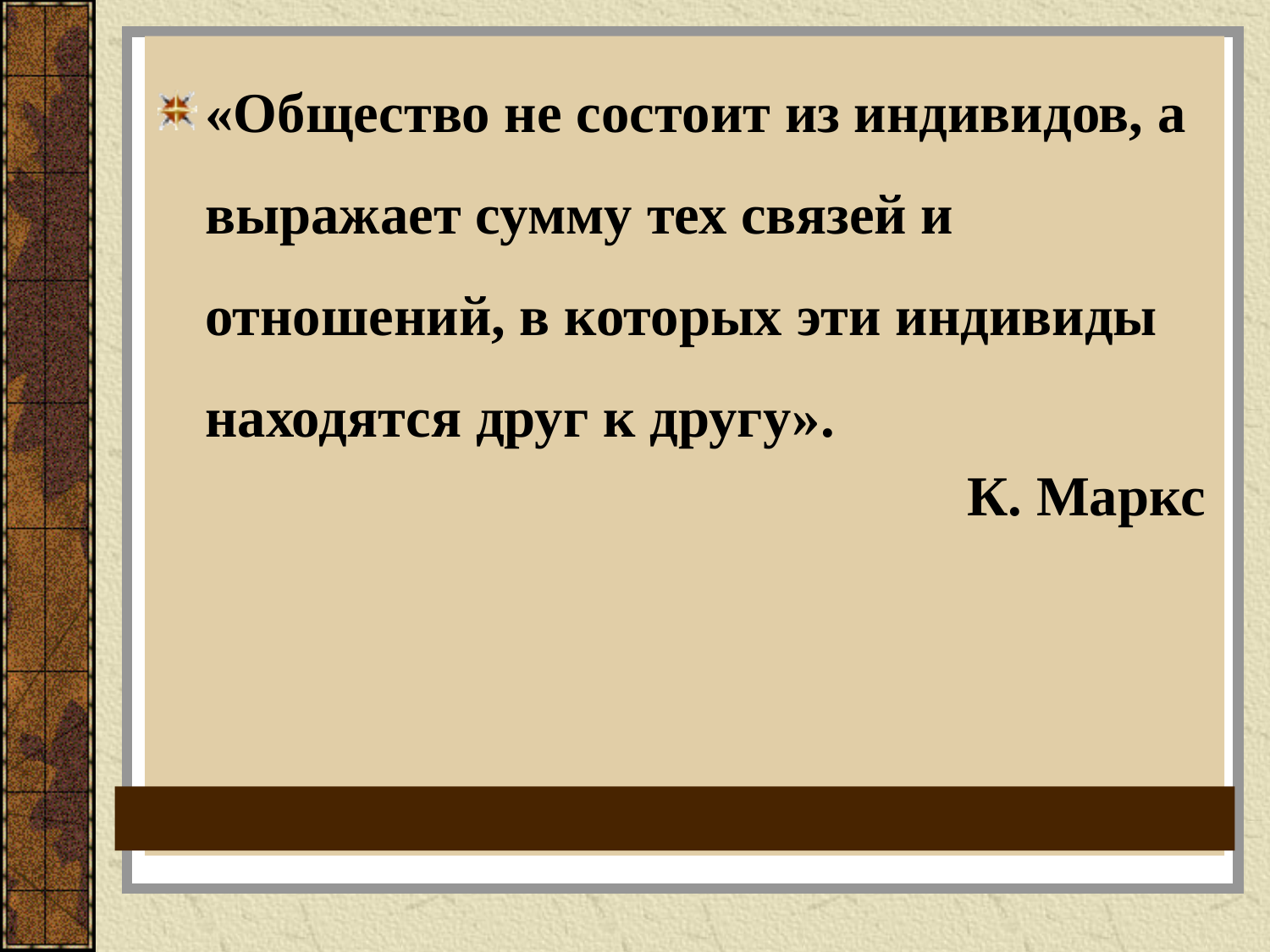

«Общество не состоит из индивидов, а выражает сумму тех связей и отношений, в которых эти индивиды находятся друг к другу».
							К. Маркс
#